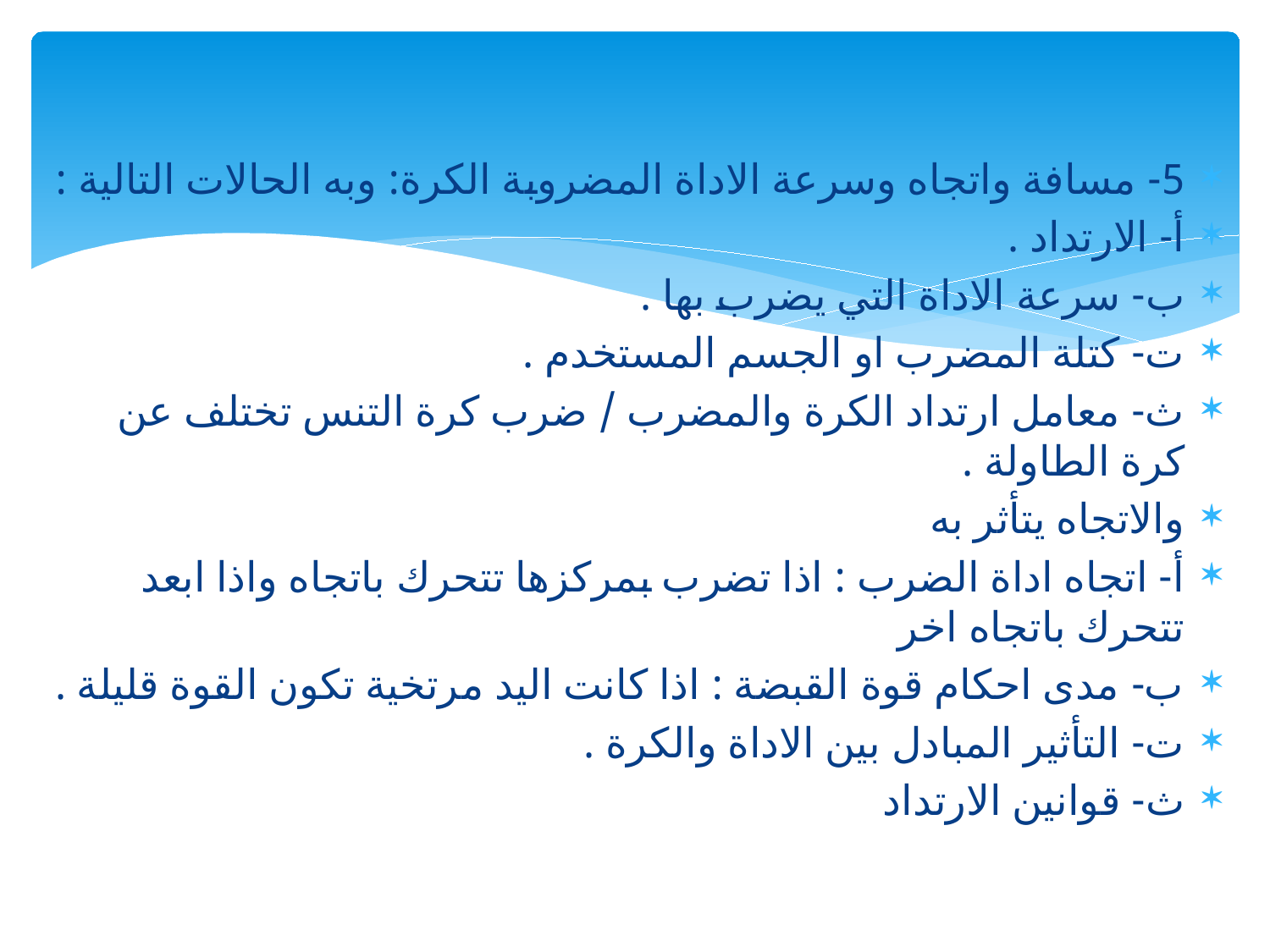

5- مسافة واتجاه وسرعة الاداة المضروبة الكرة: وبه الحالات التالية :
أ- الارتداد .
ب- سرعة الاداة التي يضرب بها .
ت- كتلة المضرب او الجسم المستخدم .
ث- معامل ارتداد الكرة والمضرب / ضرب كرة التنس تختلف عن كرة الطاولة .
والاتجاه يتأثر به
أ- اتجاه اداة الضرب : اذا تضرب بمركزها تتحرك باتجاه واذا ابعد تتحرك باتجاه اخر
ب- مدى احكام قوة القبضة : اذا كانت اليد مرتخية تكون القوة قليلة .
ت- التأثير المبادل بين الاداة والكرة .
ث- قوانين الارتداد